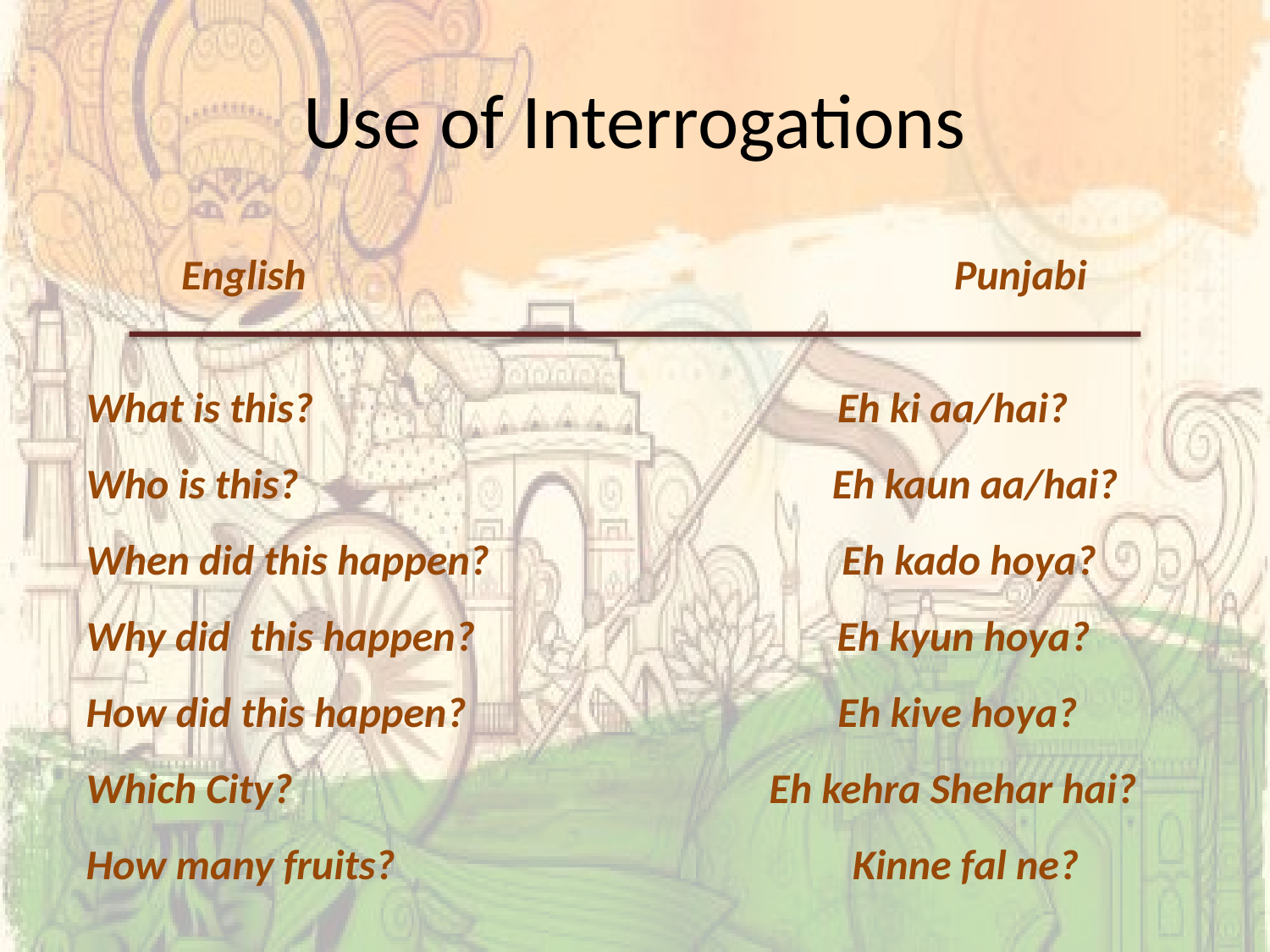

# Use of Interrogations
          English                                                                    Punjabi

What is this?                                                       Eh ki aa/hai?
Who is this?                                                        Eh kaun aa/hai?
When did this happen?                                     Eh kado hoya?
Why did  this happen?                                      Eh kyun hoya?
How did this happen?                                       Eh kive hoya?
Which City?                                                  Eh kehra Shehar hai?
How many fruits?                                                Kinne fal ne?